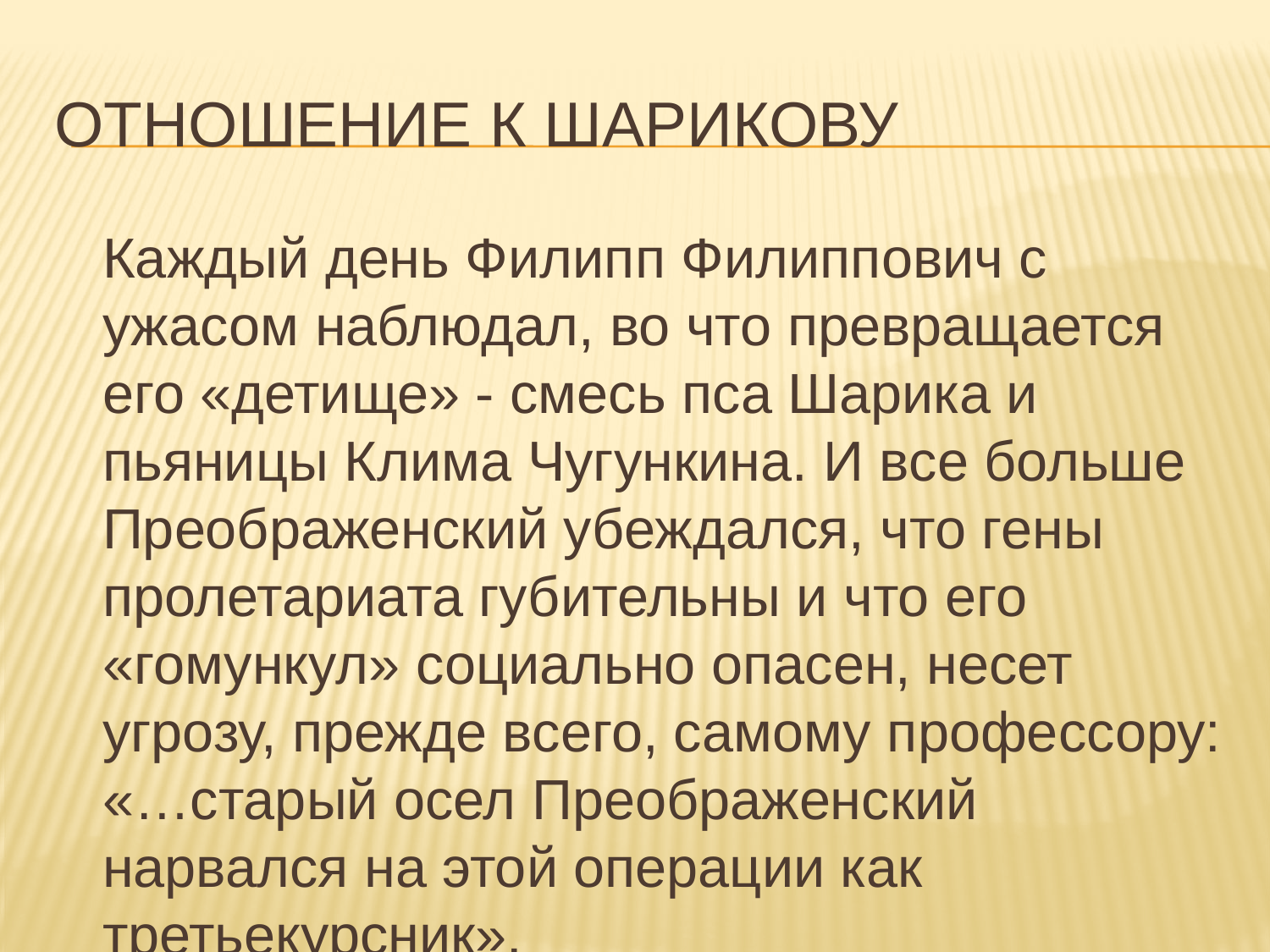

# Отношение к Шарикову
	Каждый день Филипп Филиппович с ужасом наблюдал, во что превращается его «детище» - смесь пса Шарика и пьяницы Клима Чугункина. И все больше Преображенский убеждался, что гены пролетариата губительны и что его «гомункул» социально опасен, несет угрозу, прежде всего, самому профессору: «…старый осел Преображенский нарвался на этой операции как третьекурсник».